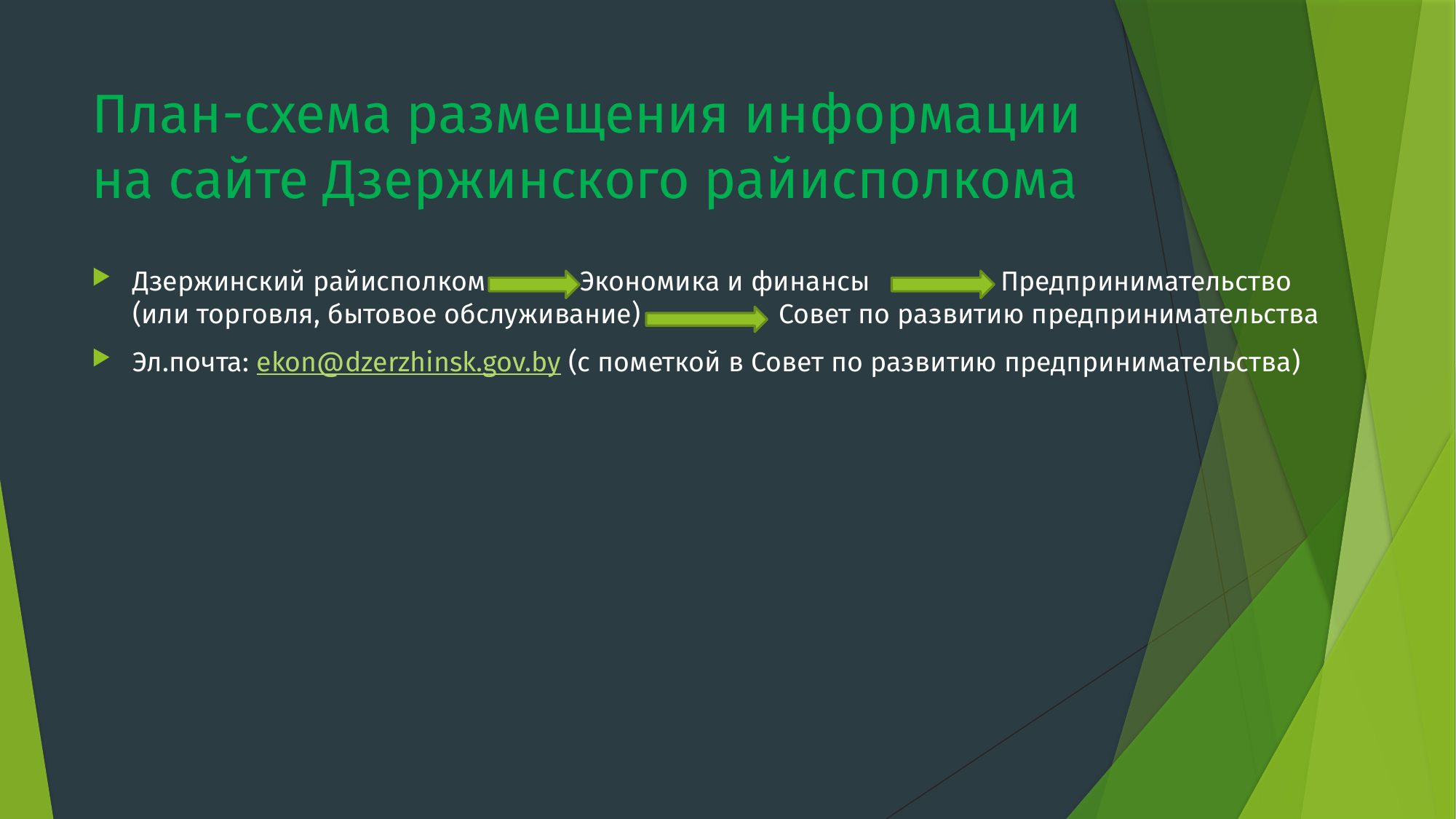

# План-схема размещения информации на сайте Дзержинского райисполкома
Дзержинский райисполком             Экономика и финансы                  Предпринимательство
(или торговля, бытовое обслуживание)                   Совет по развитию предпринимательства
Эл.почта: ekon@dzerzhinsk.gov.by (с пометкой в Совет по развитию предпринимательства)